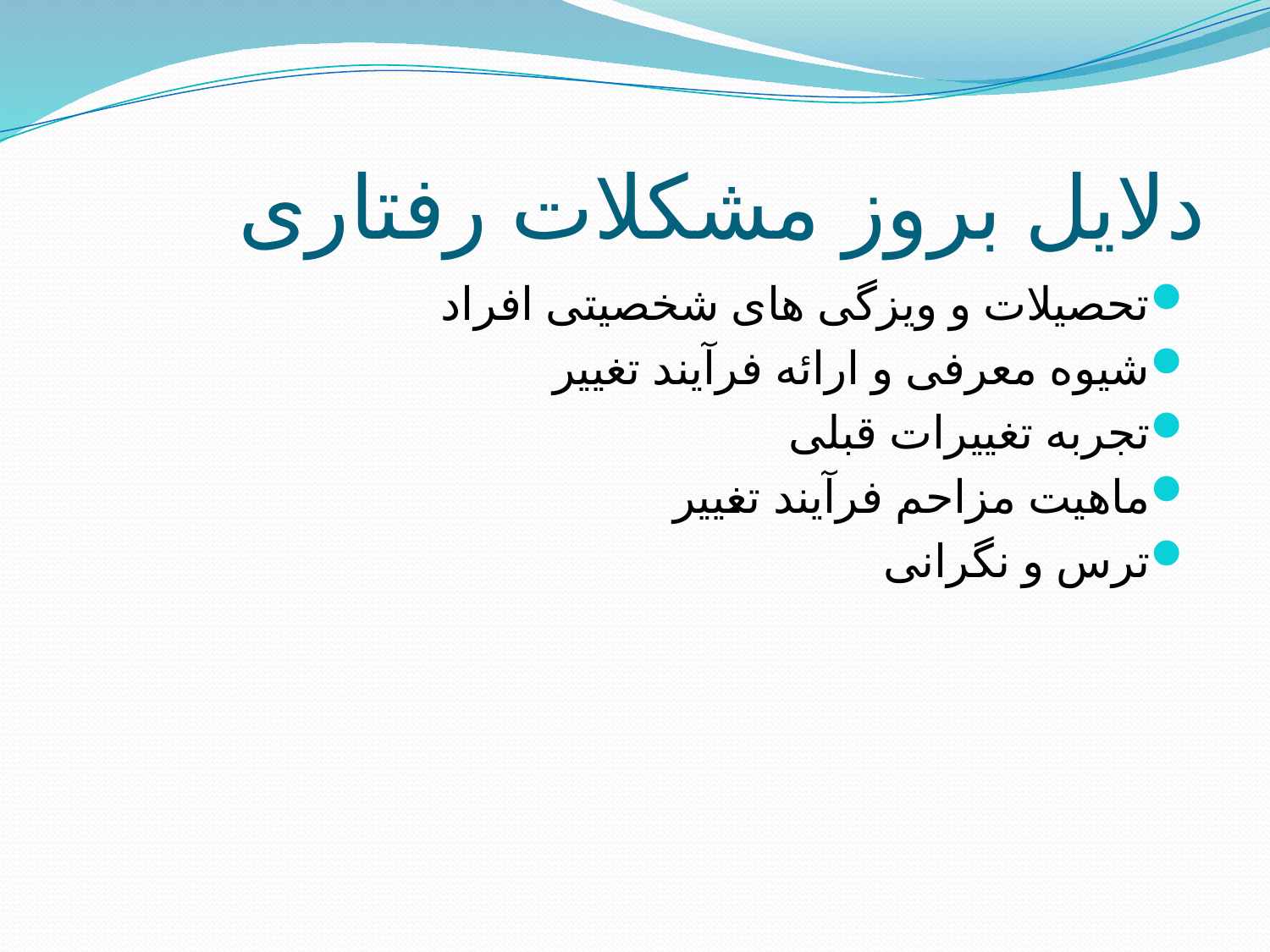

# دلایل بروز مشکلات رفتاری
تحصیلات و ویزگی های شخصیتی افراد
شیوه معرفی و ارائه فرآیند تغییر
تجربه تغییرات قبلی
ماهیت مزاحم فرآیند تغییر
ترس و نگرانی